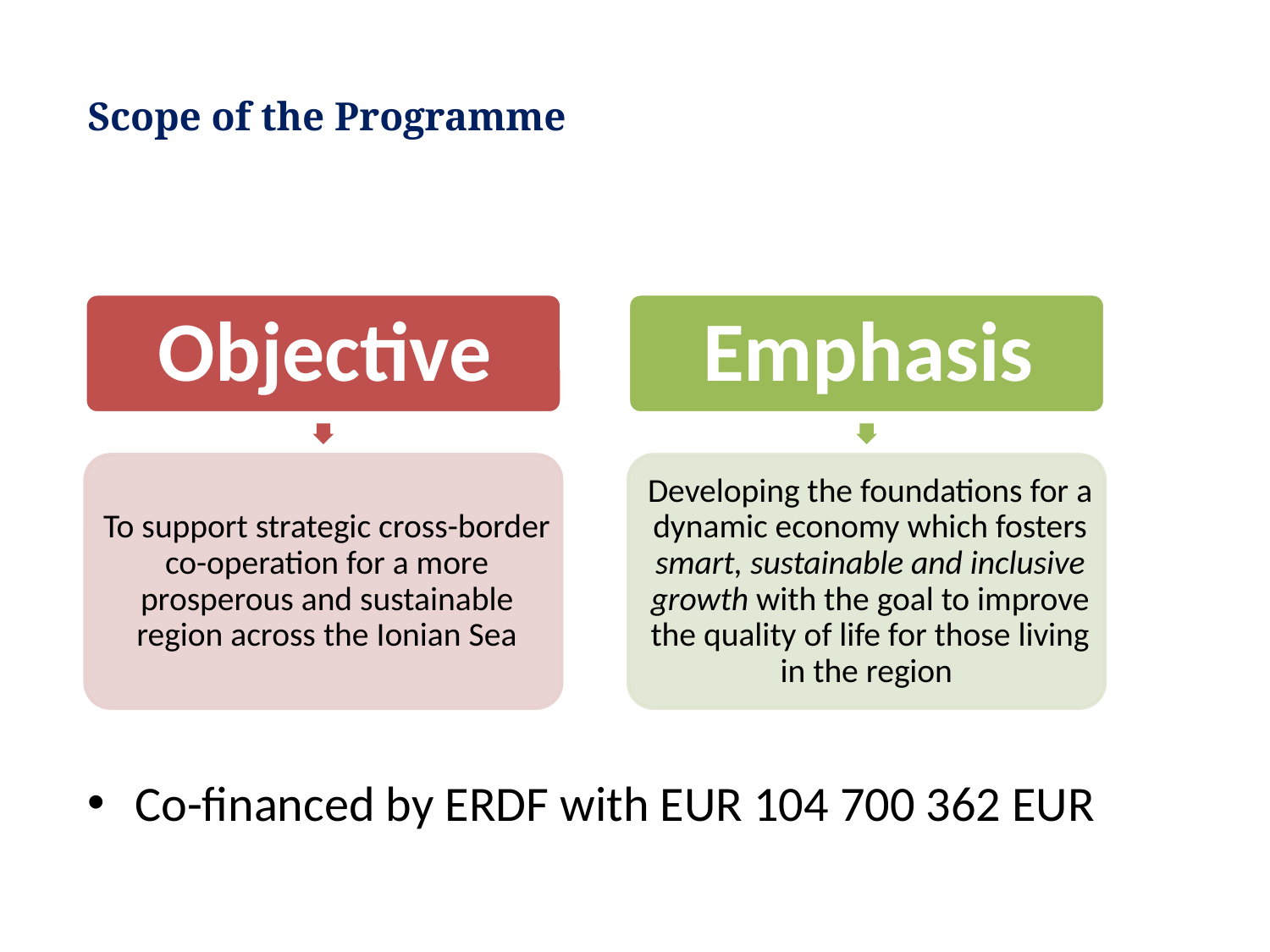

# Scope of the Programme
Objective
To support strategic cross-border co-operation for a more prosperous and sustainable region across the Ionian Sea
Emphasis
Developing the foundations for a dynamic economy which fosters smart, sustainable and inclusive growth with the goal to improve the quality of life for those living in the region
Co-financed by ERDF with EUR 104 700 362 EUR